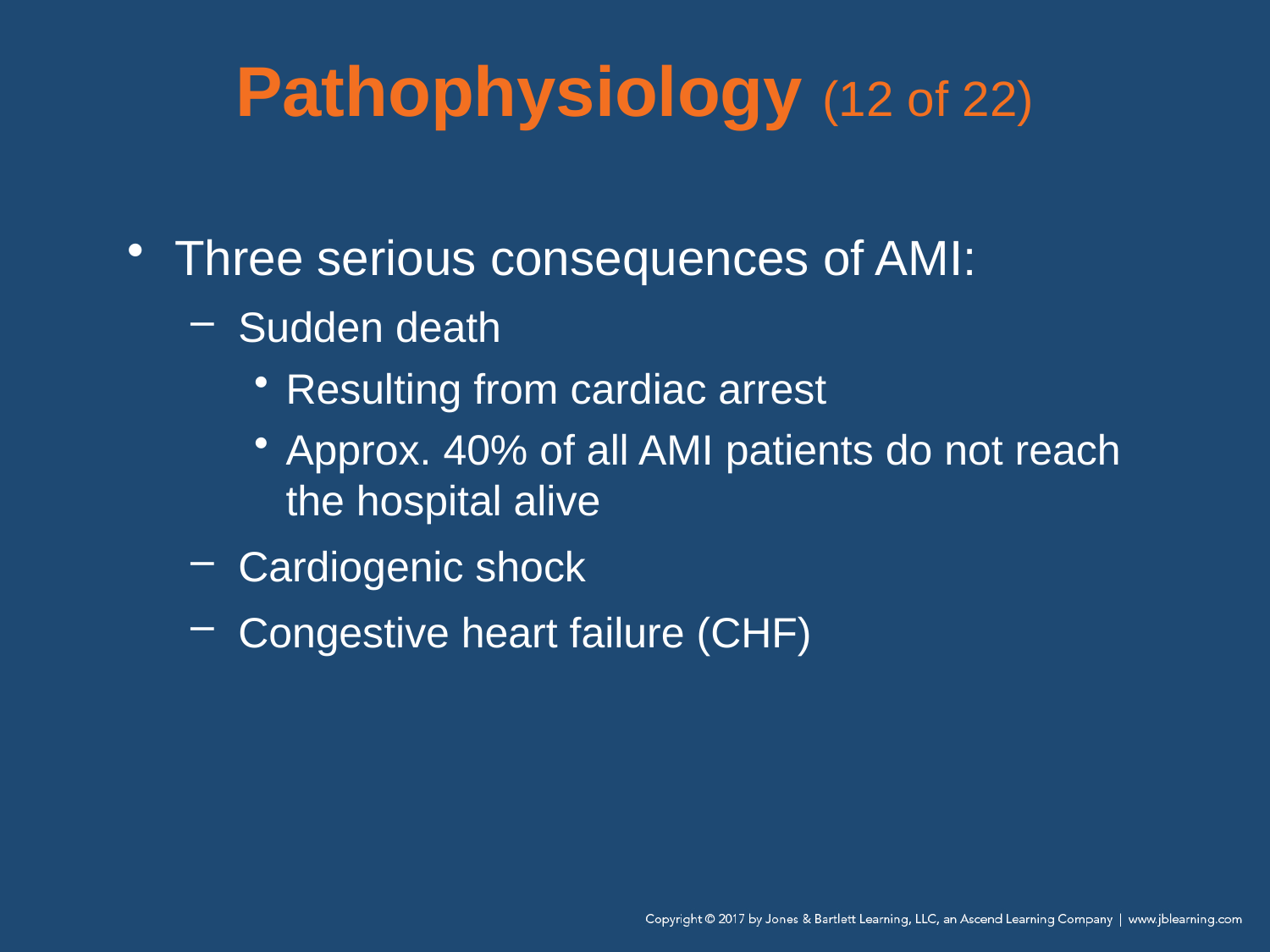

# Pathophysiology (12 of 22)
Three serious consequences of AMI:
Sudden death
Resulting from cardiac arrest
Approx. 40% of all AMI patients do not reach the hospital alive
Cardiogenic shock
Congestive heart failure (CHF)